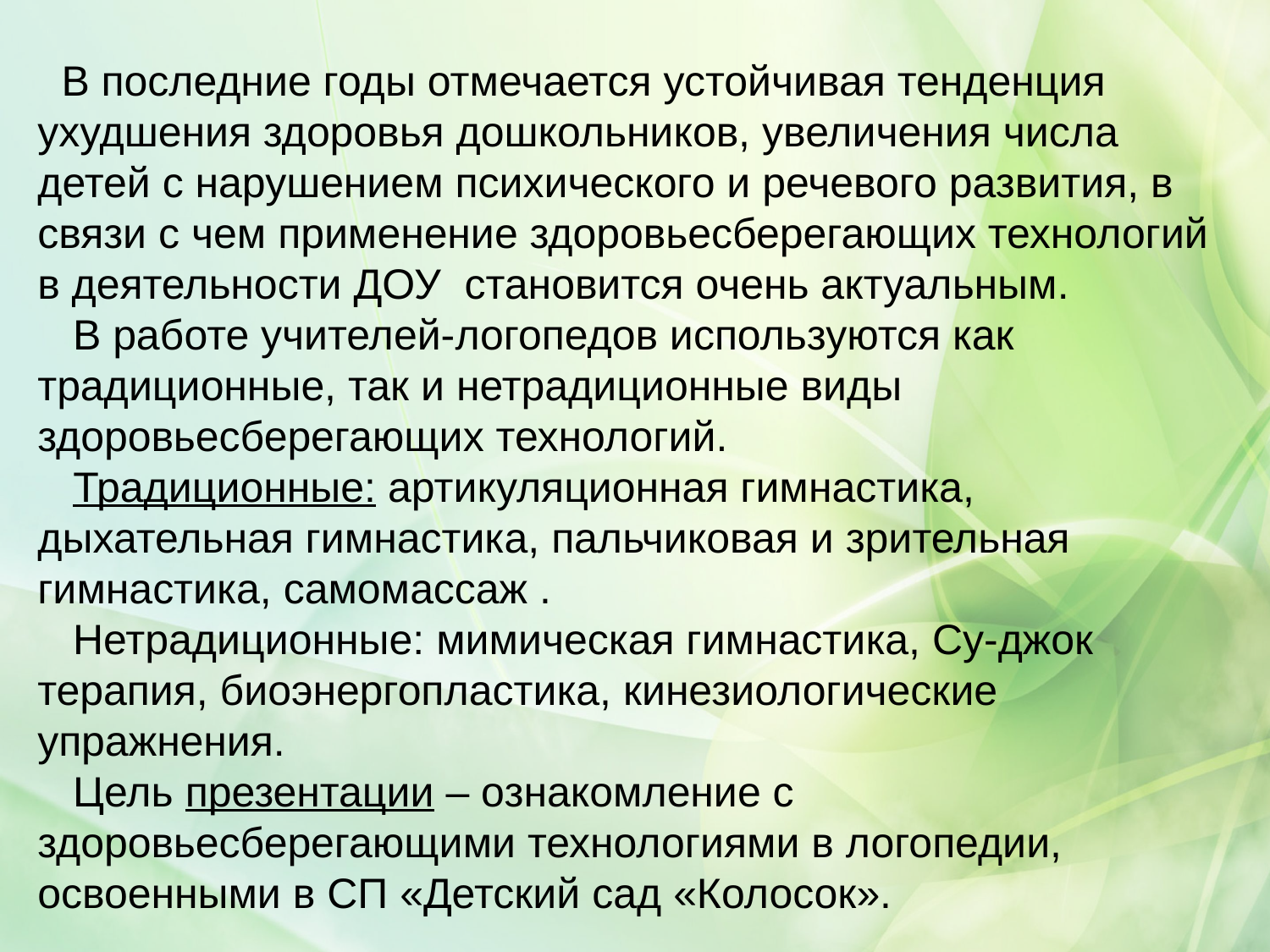

# В последние годы отмечается устойчивая тенденция ухудшения здоровья дошкольников, увеличения числа детей с нарушением психического и речевого развития, в связи с чем применение здоровьесберегающих технологий в деятельности ДОУ  становится очень актуальным. В работе учителей-логопедов используются как традиционные, так и нетрадиционные виды здоровьесберегающих технологий. Традиционные: артикуляционная гимнастика, дыхательная гимнастика, пальчиковая и зрительная гимнастика, самомассаж . Нетрадиционные: мимическая гимнастика, Су-джок терапия, биоэнергопластика, кинезиологические упражнения. Цель презентации – ознакомление с здоровьесберегающими технологиями в логопедии, освоенными в СП «Детский сад «Колосок».